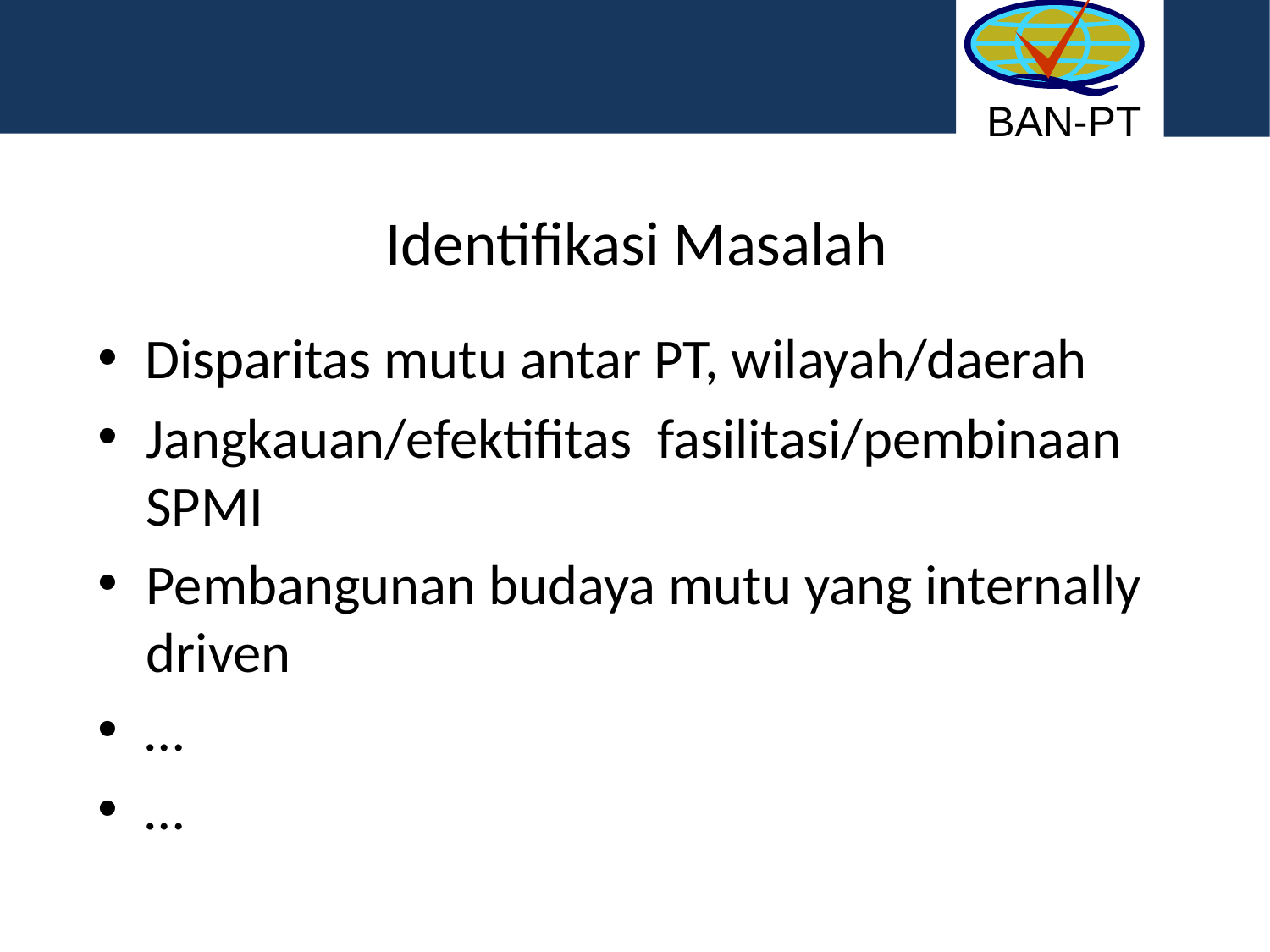

BAN-PT

# Identifikasi Masalah
Disparitas mutu antar PT, wilayah/daerah
Jangkauan/efektifitas  fasilitasi/pembinaan SPMI
Pembangunan budaya mutu yang internally driven
…
…